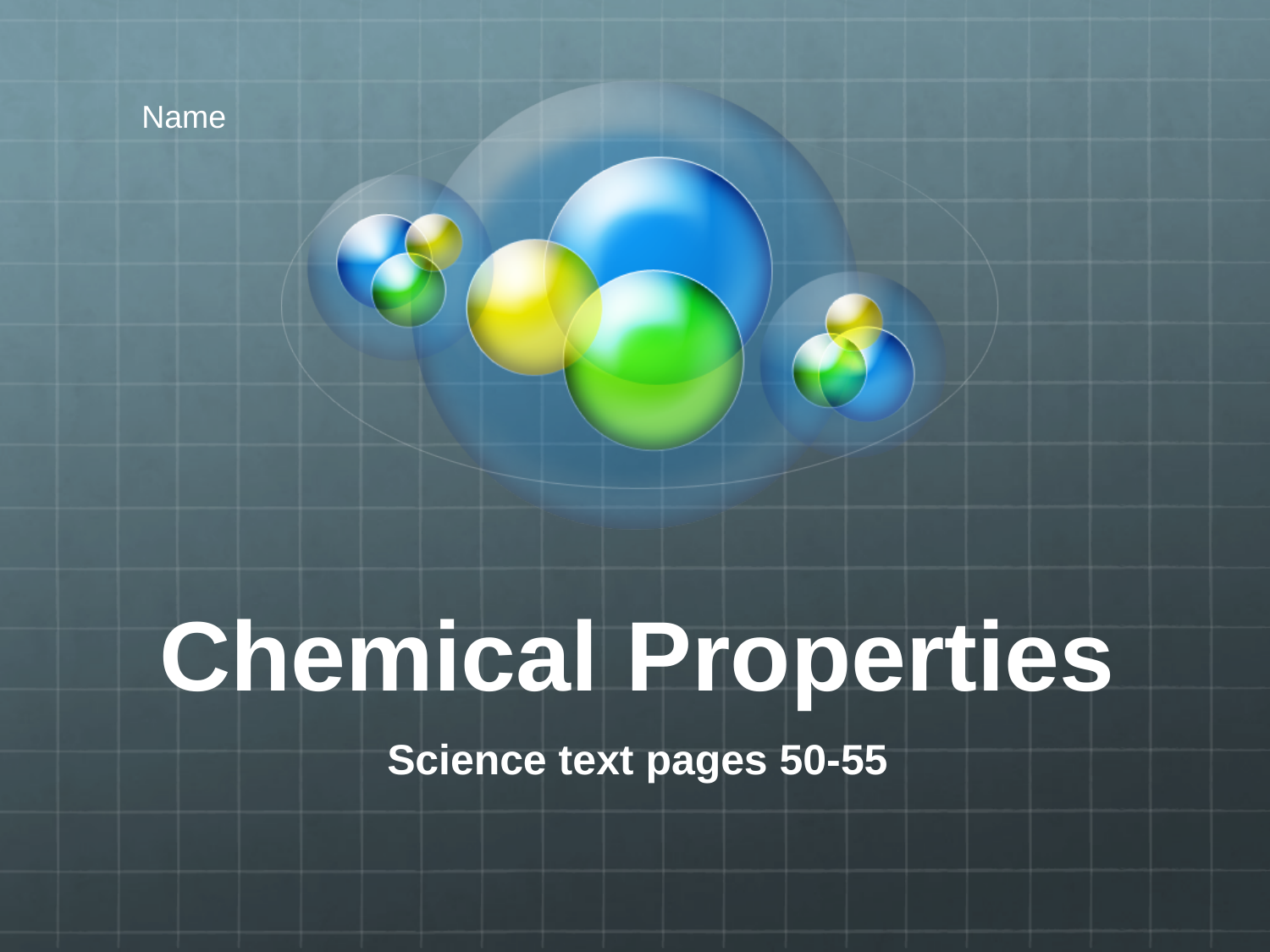

Name
# Chemical Properties
Science text pages 50-55